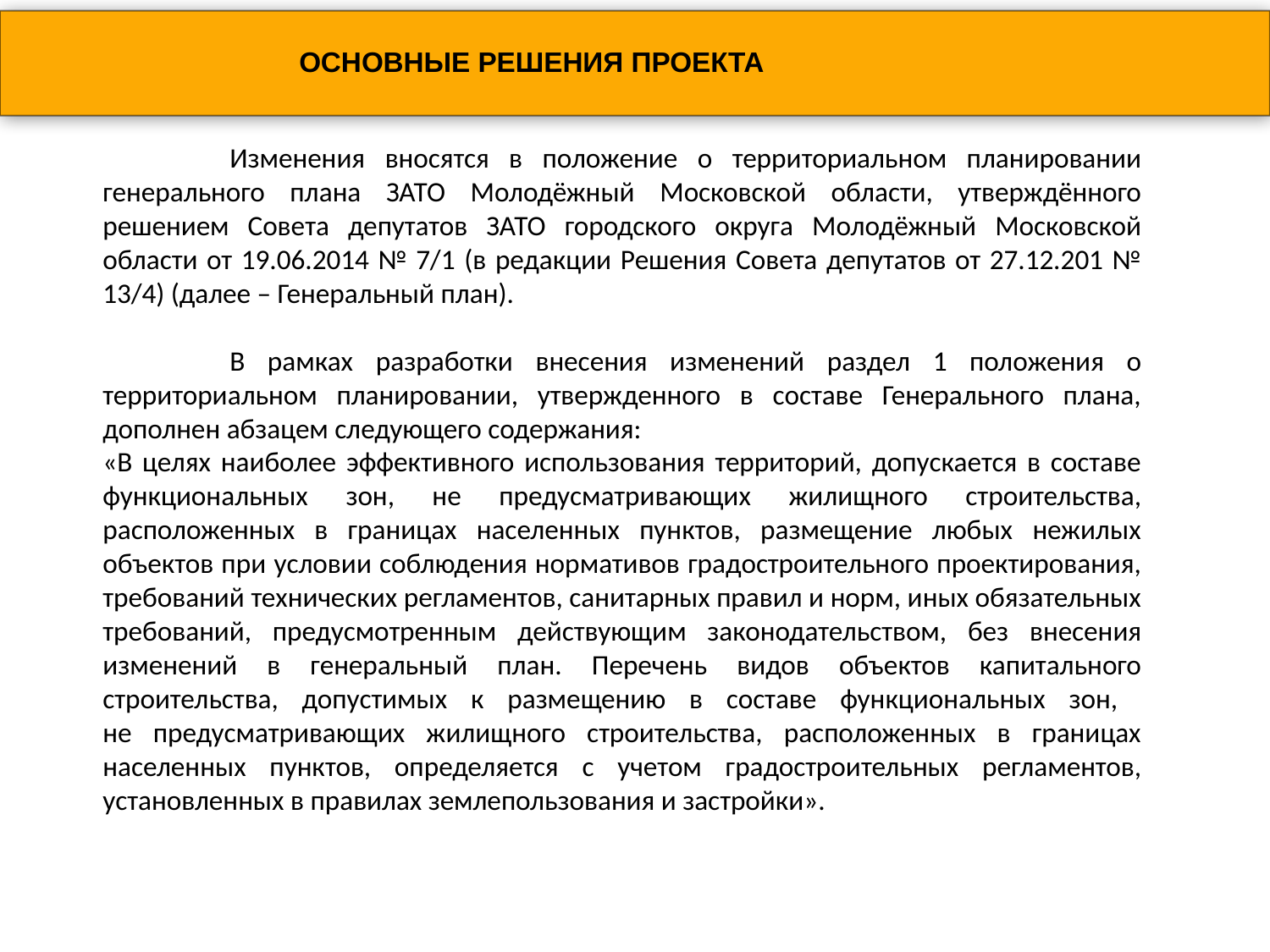

ОСНОВНЫЕ РЕШЕНИЯ ПРОЕКТА
	Изменения вносятся в положение о территориальном планировании генерального плана ЗАТО Молодёжный Московской области, утверждённого решением Совета депутатов ЗАТО городского округа Молодёжный Московской области от 19.06.2014 № 7/1 (в редакции Решения Совета депутатов от 27.12.201 № 13/4) (далее – Генеральный план).

	В рамках разработки внесения изменений раздел 1 положения о территориальном планировании, утвержденного в составе Генерального плана, дополнен абзацем следующего содержания:
«В целях наиболее эффективного использования территорий, допускается в составе функциональных зон, не предусматривающих жилищного строительства, расположенных в границах населенных пунктов, размещение любых нежилых объектов при условии соблюдения нормативов градостроительного проектирования, требований технических регламентов, санитарных правил и норм, иных обязательных требований, предусмотренным действующим законодательством, без внесения изменений в генеральный план. Перечень видов объектов капитального строительства, допустимых к размещению в составе функциональных зон,
не предусматривающих жилищного строительства, расположенных в границах населенных пунктов, определяется с учетом градостроительных регламентов, установленных в правилах землепользования и застройки».